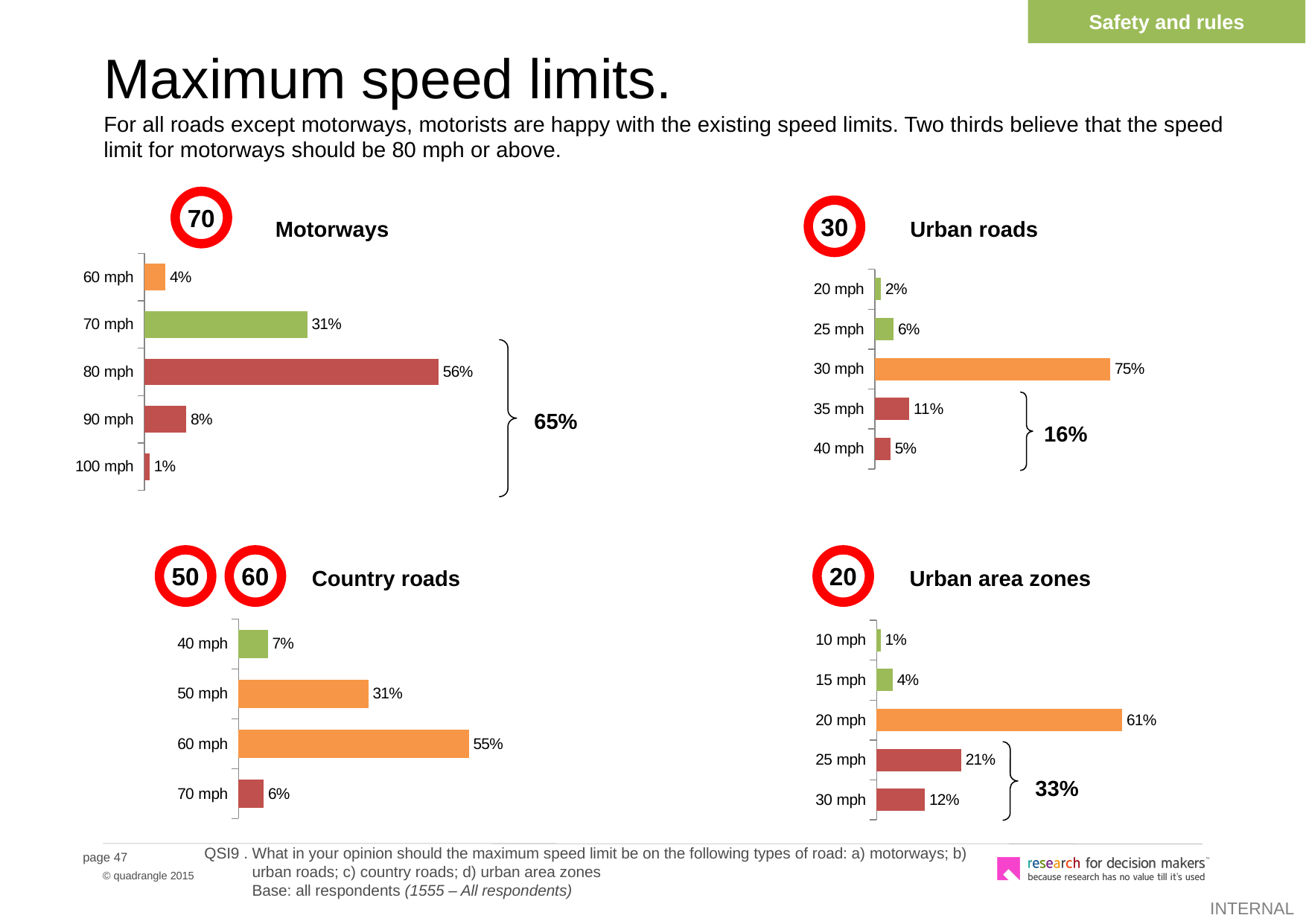

Safety and rules
# Maximum speed limits. For all roads except motorways, motorists are happy with the existing speed limits. Two thirds believe that the speed limit for motorways should be 80 mph or above.
70
30
Motorways
Urban roads

### Chart

| Category |  |
|---|---|
| 60 mph | 0.04000000000000002 |
| 70 mph | 0.3100000000000024 |
| 80 mph | 0.56 |
| 90 mph | 0.08000000000000004 |
| 100 mph | 0.010000000000000005 |

### Chart

| Category |  |
|---|---|
| 20 mph | 0.02000000000000001 |
| 25 mph | 0.06000000000000003 |
| 30 mph | 0.750000000000006 |
| 35 mph | 0.11 |
| 40 mph | 0.05 |

65%
16%
50
60
20
Country roads
Urban area zones

### Chart

| Category |  |
|---|---|
| 40 mph | 0.07000000000000002 |
| 50 mph | 0.3100000000000024 |
| 60 mph | 0.55 |
| 70 mph | 0.06000000000000003 |

### Chart

| Category |  |
|---|---|
| 10 mph | 0.010000000000000005 |
| 15 mph | 0.04000000000000002 |
| 20 mph | 0.6100000000000007 |
| 25 mph | 0.21000000000000021 |
| 30 mph | 0.12000000000000002 |
33%

QSI9 . What in your opinion should the maximum speed limit be on the following types of road: a) motorways; b) urban roads; c) country roads; d) urban area zones
	Base: all respondents (1555 – All respondents)